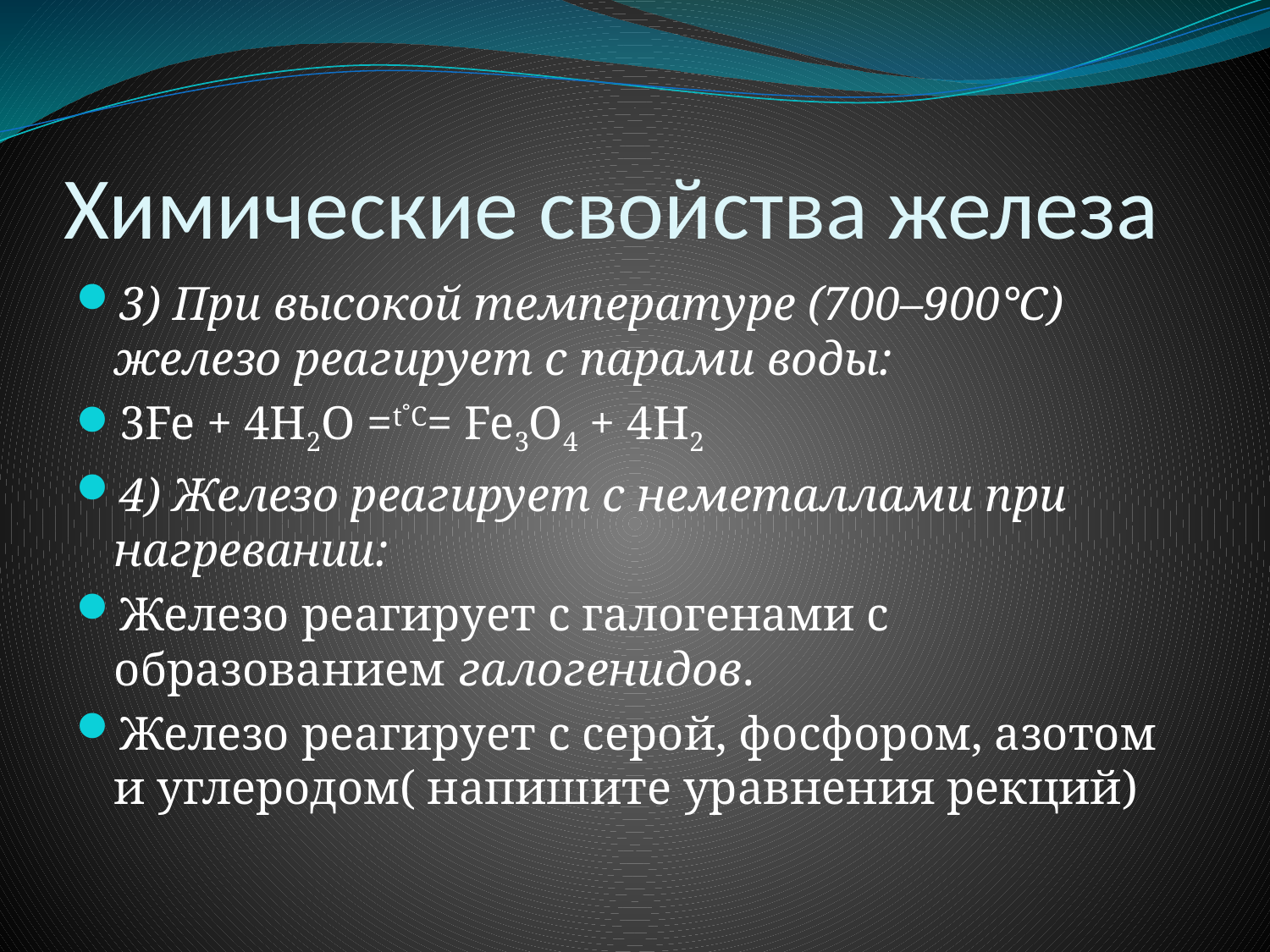

# Химические свойства железа
3) При высокой температуре (700–900°C) железо реагирует с парами воды:
3Fe + 4H2O =t˚C= Fe3O4 + 4H2
4) Железо реагирует с неметаллами при нагревании:
Железо реагирует с галогенами с образованием галогенидов.
Железо реагирует с серой, фосфором, азотом и углеродом( напишите уравнения рекций)